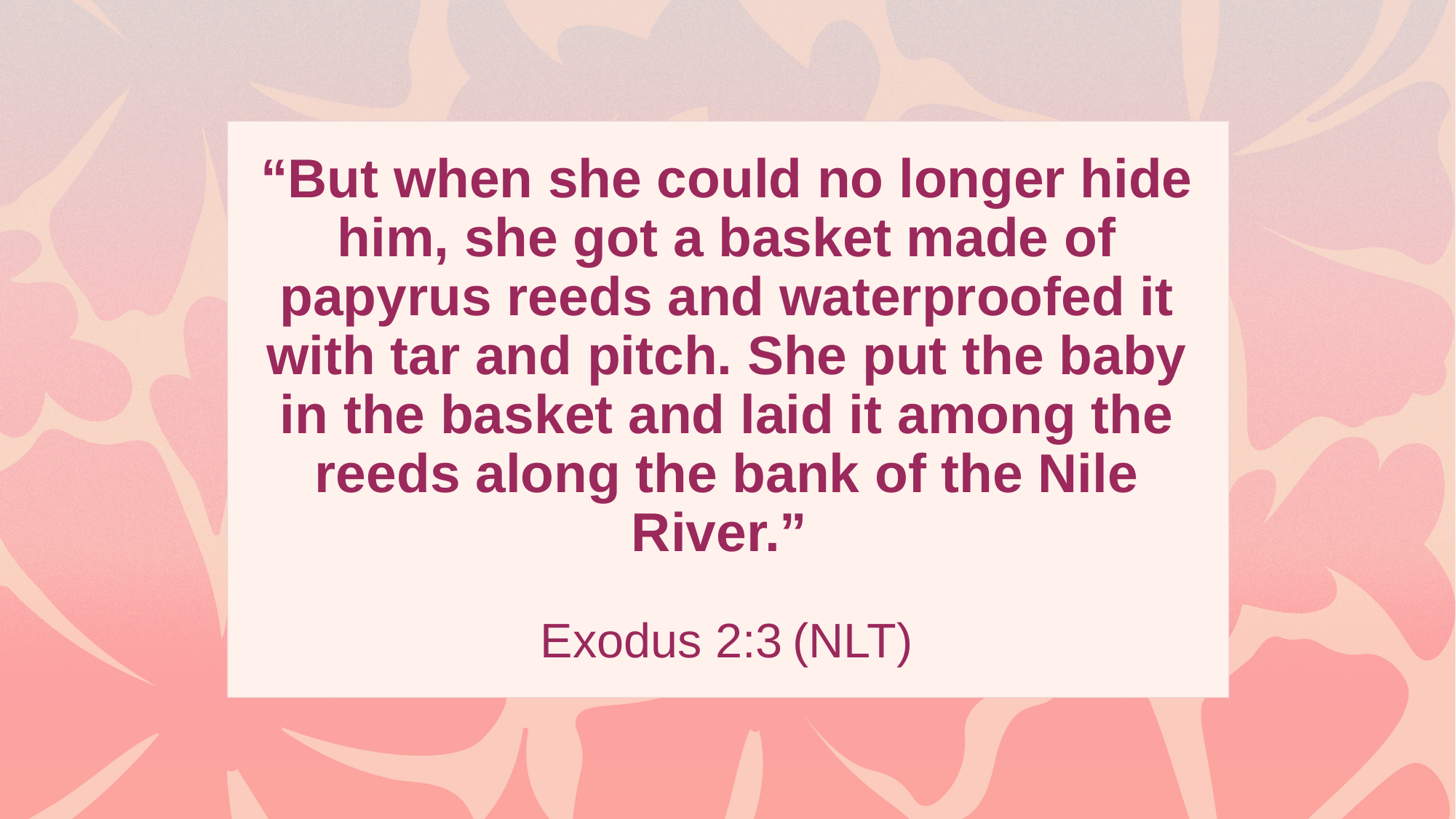

# “But when she could no longer hide him, she got a basket made of papyrus reeds and waterproofed it with tar and pitch. She put the baby in the basket and laid it among the reeds along the bank of the Nile River.” Exodus 2:3 (NLT)